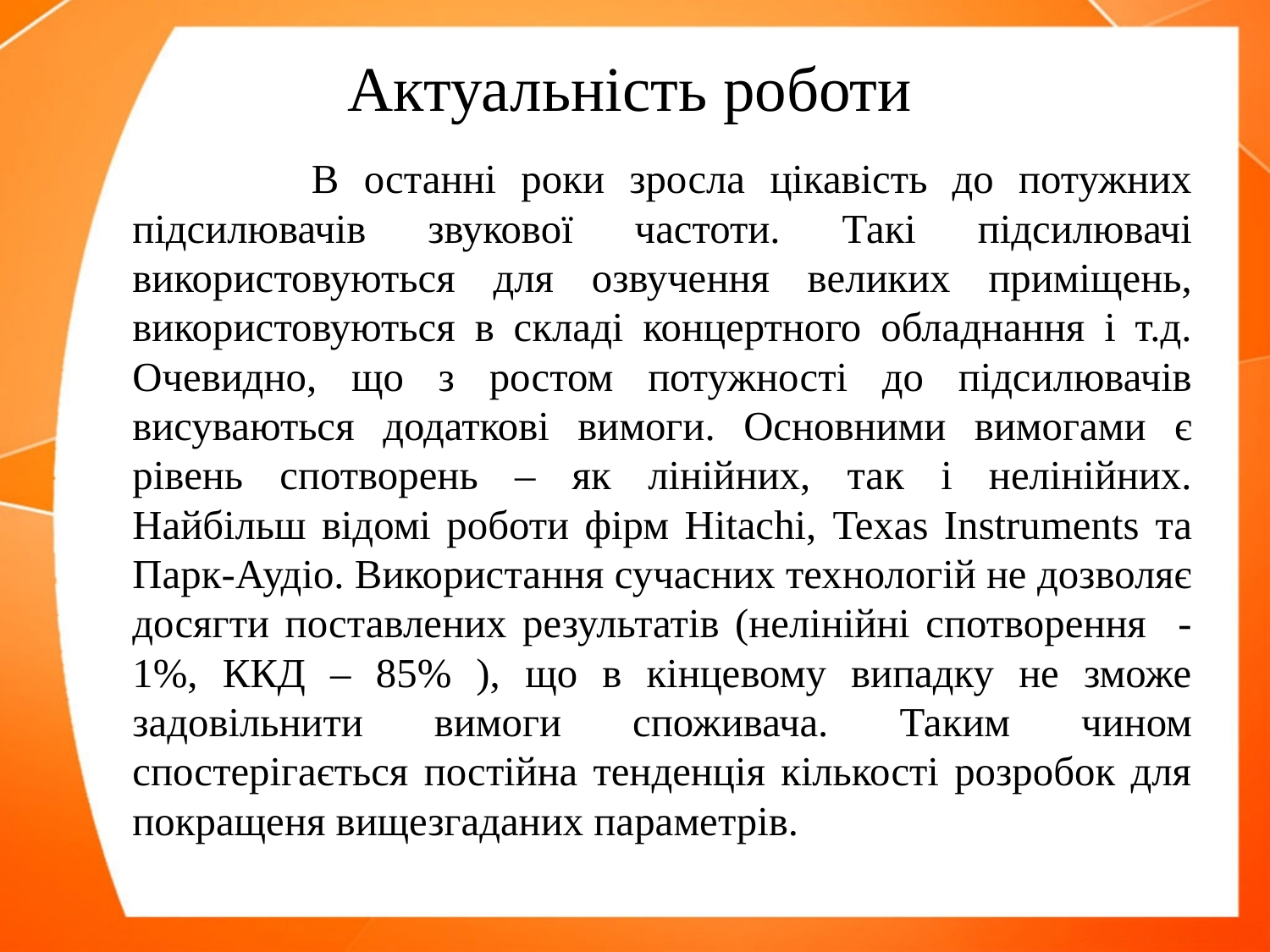

# Актуальність роботи
         В останні роки зросла цікавість до потужних підсилювачів звукової частоти. Такі підсилювачі використовуються для озвучення великих приміщень, використовуються в складі концертного обладнання і т.д. Очевидно, що з ростом потужності до підсилювачів висуваються додаткові вимоги. Основними вимогами є рівень спотворень – як лінійних, так і нелінійних. Найбільш відомі роботи фірм Hitachi, Texas Instruments та Парк-Аудіо. Використання сучасних технологій не дозволяє досягти поставлених результатів (нелінійні спотворення  - 1%, ККД – 85% ), що в кінцевому випадку не зможе задовільнити вимоги споживача. Таким чином спостерігається постійна тенденція кількості розробок для покращеня вищезгаданих параметрів.